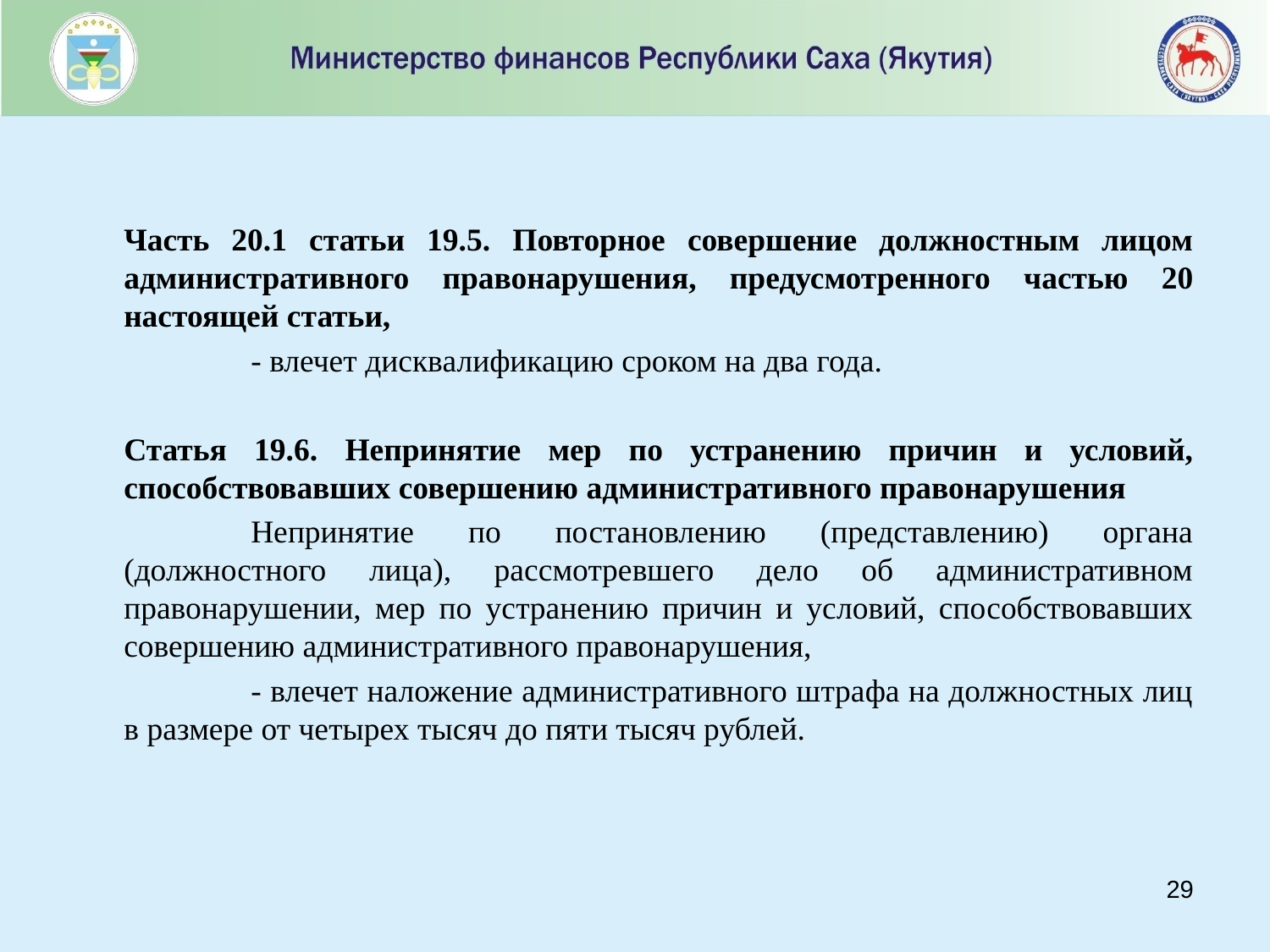

#

	Часть 20.1 статьи 19.5. Повторное совершение должностным лицом административного правонарушения, предусмотренного частью 20 настоящей статьи,
		- влечет дисквалификацию сроком на два года.

	Статья 19.6. Непринятие мер по устранению причин и условий, способствовавших совершению административного правонарушения
		Непринятие по постановлению (представлению) органа (должностного лица), рассмотревшего дело об административном правонарушении, мер по устранению причин и условий, способствовавших совершению административного правонарушения,
		- влечет наложение административного штрафа на должностных лиц в размере от четырех тысяч до пяти тысяч рублей.

29